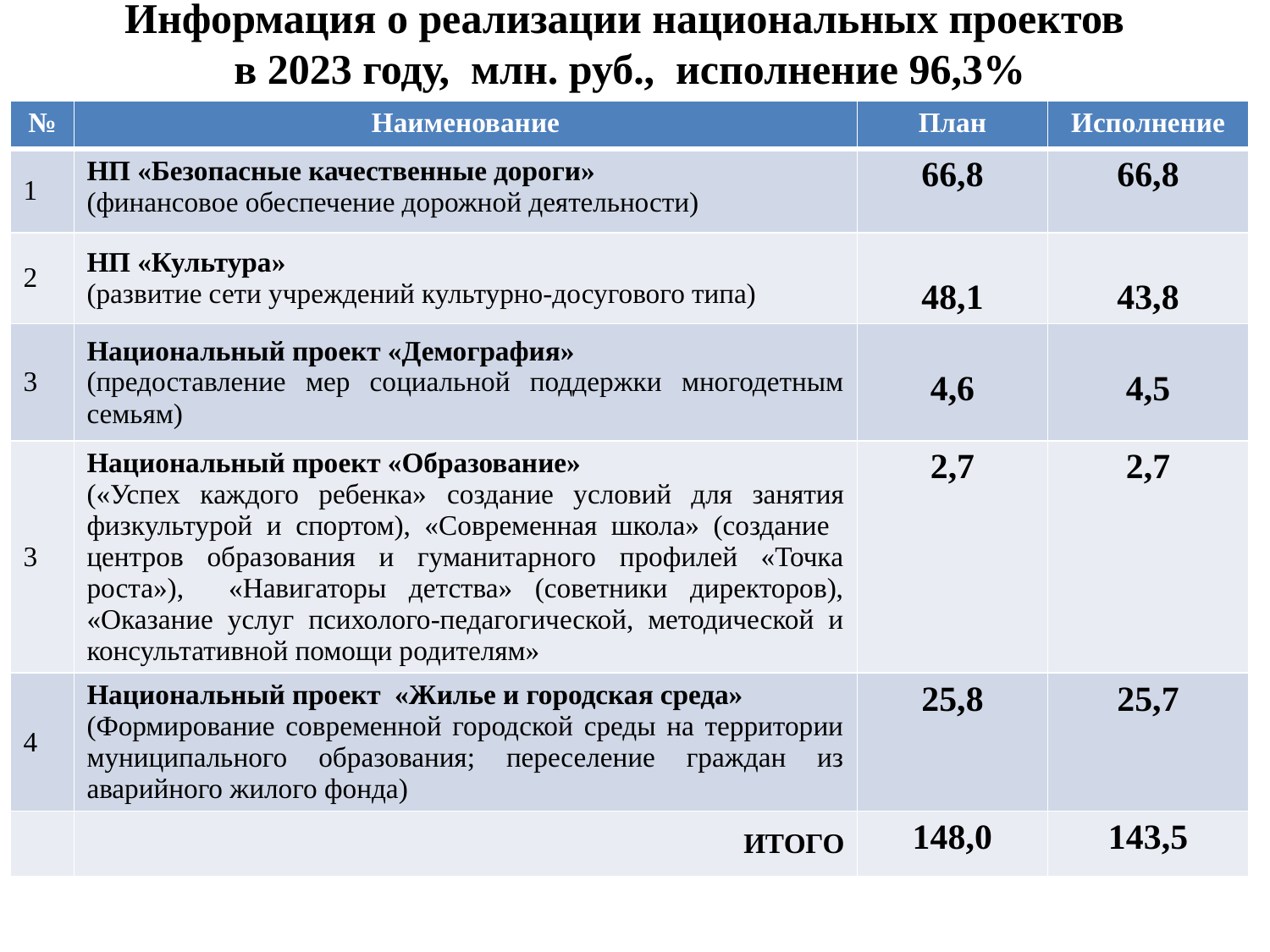

# Информация о реализации национальных проектов в 2023 году,  млн. руб.,  исполнение 96,3%
| № | Наименование | План | Исполнение |
| --- | --- | --- | --- |
| 1 | НП «Безопасные качественные дороги» (финансовое обеспечение дорожной деятельности) | 66,8 | 66,8 |
| 2 | НП «Культура» (развитие сети учреждений культурно-досугового типа) | 48,1 | 43,8 |
| 3 | Национальный проект «Демография» (предоставление мер социальной поддержки многодетным семьям) | 4,6 | 4,5 |
| 3 | Национальный проект «Образование» («Успех каждого ребенка» создание условий для занятия физкультурой и спортом), «Современная школа» (создание центров образования и гуманитарного профилей «Точка роста»), «Навигаторы детства» (советники директоров), «Оказание услуг психолого-педагогической, методической и консультативной помощи родителям» | 2,7 | 2,7 |
| 4 | Национальный проект «Жилье и городская среда» (Формирование современной городской среды на территории муниципального образования; переселение граждан из аварийного жилого фонда) | 25,8 | 25,7 |
|  | ИТОГО | 148,0 | 143,5 |